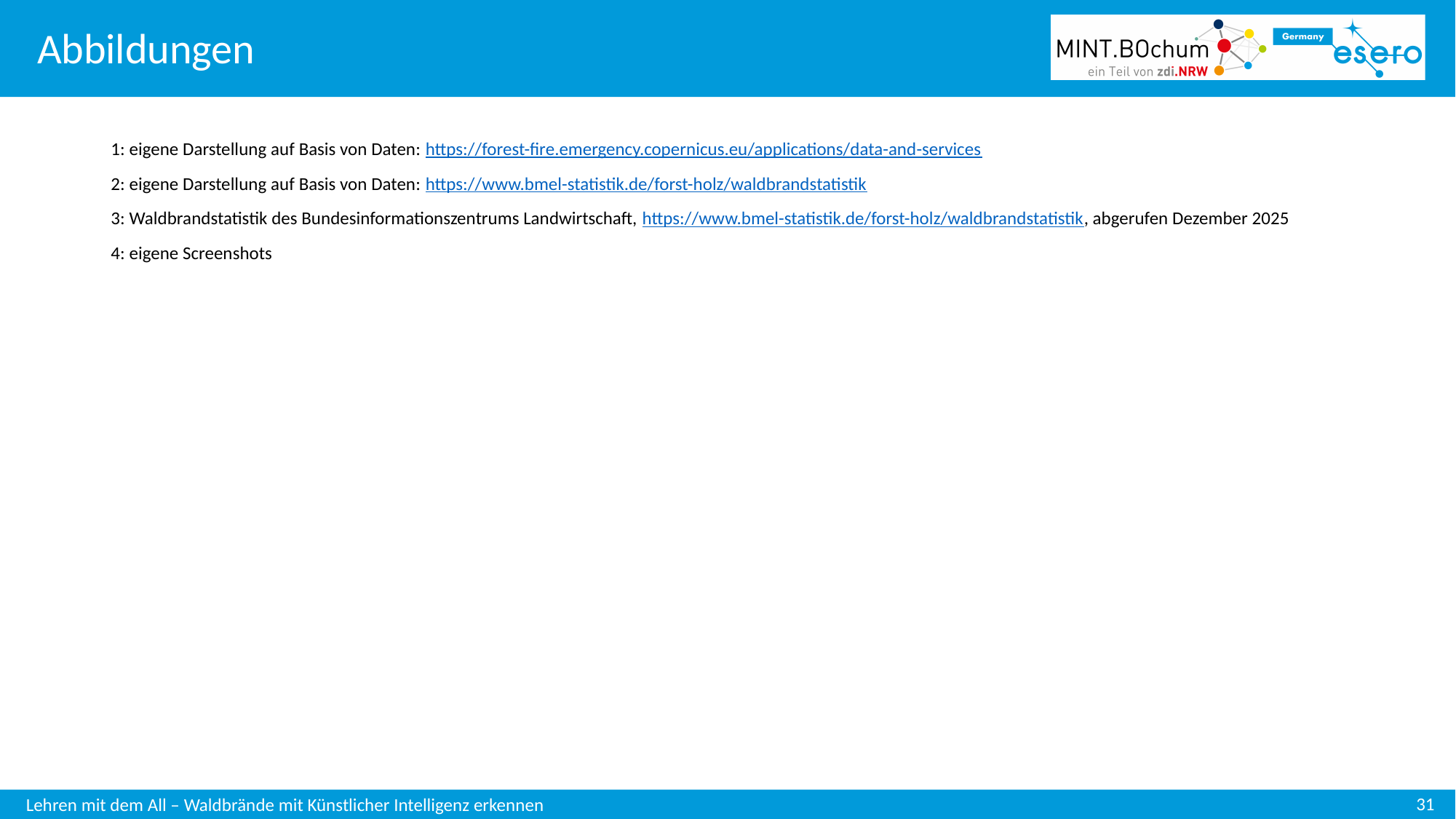

# Abbildungen
1: eigene Darstellung auf Basis von Daten: https://forest-fire.emergency.copernicus.eu/applications/data-and-services
2: eigene Darstellung auf Basis von Daten: https://www.bmel-statistik.de/forst-holz/waldbrandstatistik
3: Waldbrandstatistik des Bundesinformationszentrums Landwirtschaft, https://www.bmel-statistik.de/forst-holz/waldbrandstatistik, abgerufen Dezember 2025
4: eigene Screenshots